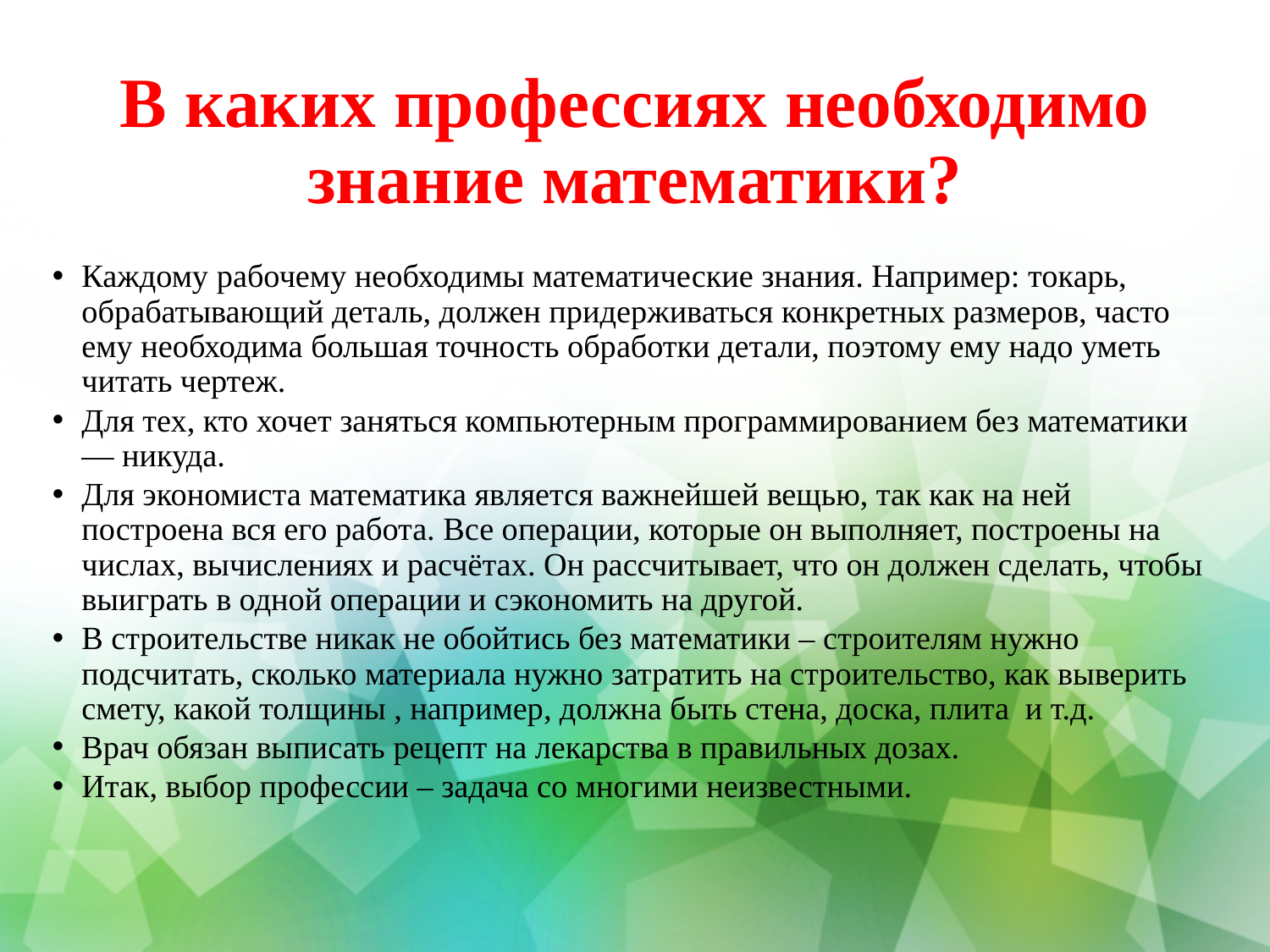

# В каких профессиях необходимо знание математики?
Каждому рабочему необходимы математические знания. Например: токарь, обрабатывающий деталь, должен придерживаться конкретных размеров, часто ему необходима большая точность обработки детали, поэтому ему надо уметь читать чертеж.
Для тех, кто хочет заняться компьютерным программированием без математики — никуда.
Для экономиста математика является важнейшей вещью, так как на ней построена вся его работа. Все операции, которые он выполняет, построены на числах, вычислениях и расчётах. Он рассчитывает, что он должен сделать, чтобы выиграть в одной операции и сэкономить на другой.
В строительстве никак не обойтись без математики – строителям нужно подсчитать, сколько материала нужно затратить на строительство, как выверить смету, какой толщины , например, должна быть стена, доска, плита  и т.д.
Врач обязан выписать рецепт на лекарства в правильных дозах.
Итак, выбор профессии – задача со многими неизвестными.